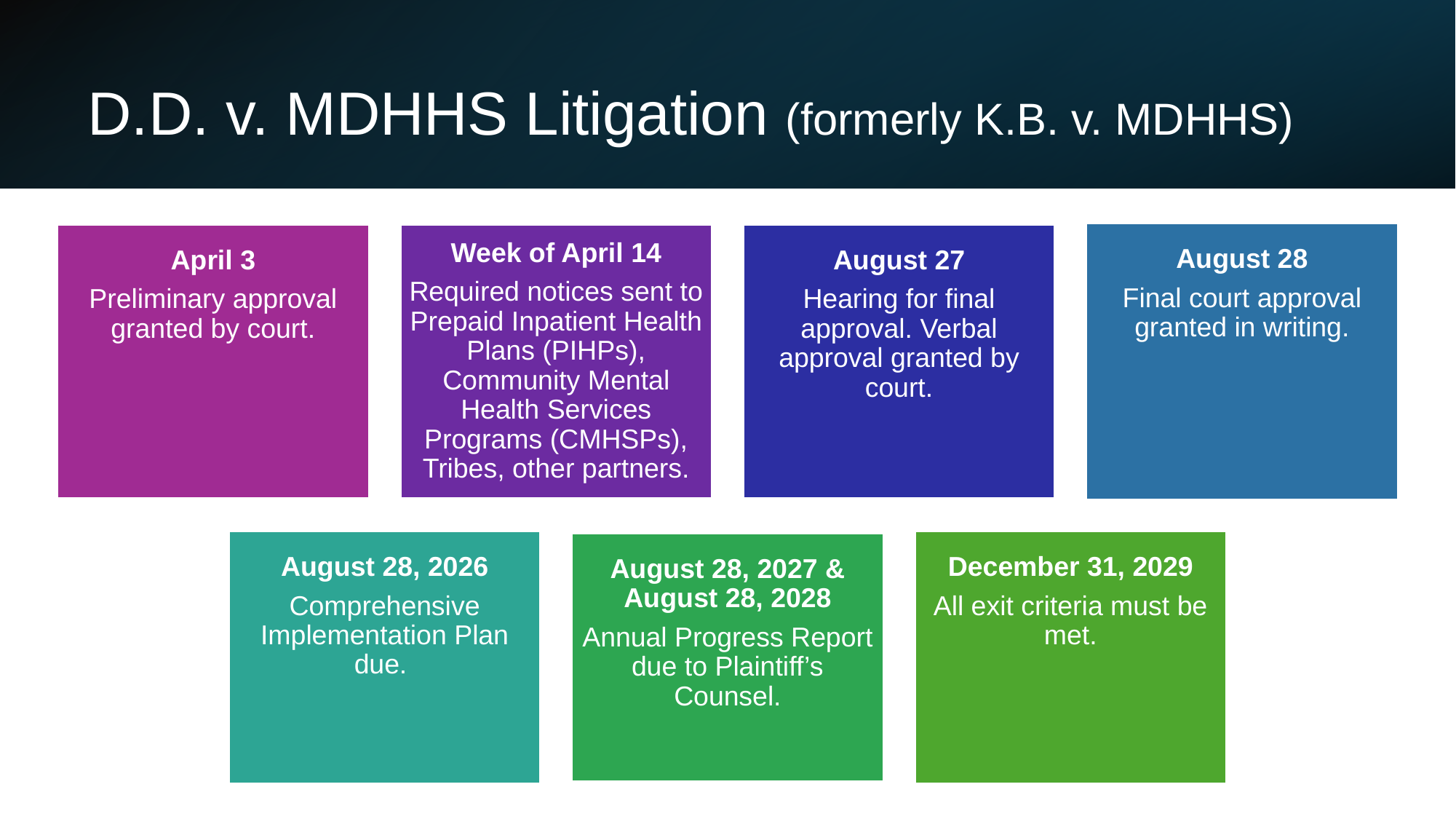

# D.D. v. MDHHS Litigation (formerly K.B. v. MDHHS)
April 3
Preliminary approval granted by court.
Week of April 14
Required notices sent to Prepaid Inpatient Health Plans (PIHPs), Community Mental Health Services Programs (CMHSPs), Tribes, other partners.
August 27
Hearing for final approval. Verbal approval granted by court.
August 28
Final court approval granted in writing.
August 28, 2026
Comprehensive Implementation Plan due.
August 28, 2027 & August 28, 2028
Annual Progress Report due to Plaintiff’s Counsel.
December 31, 2029
All exit criteria must be met.